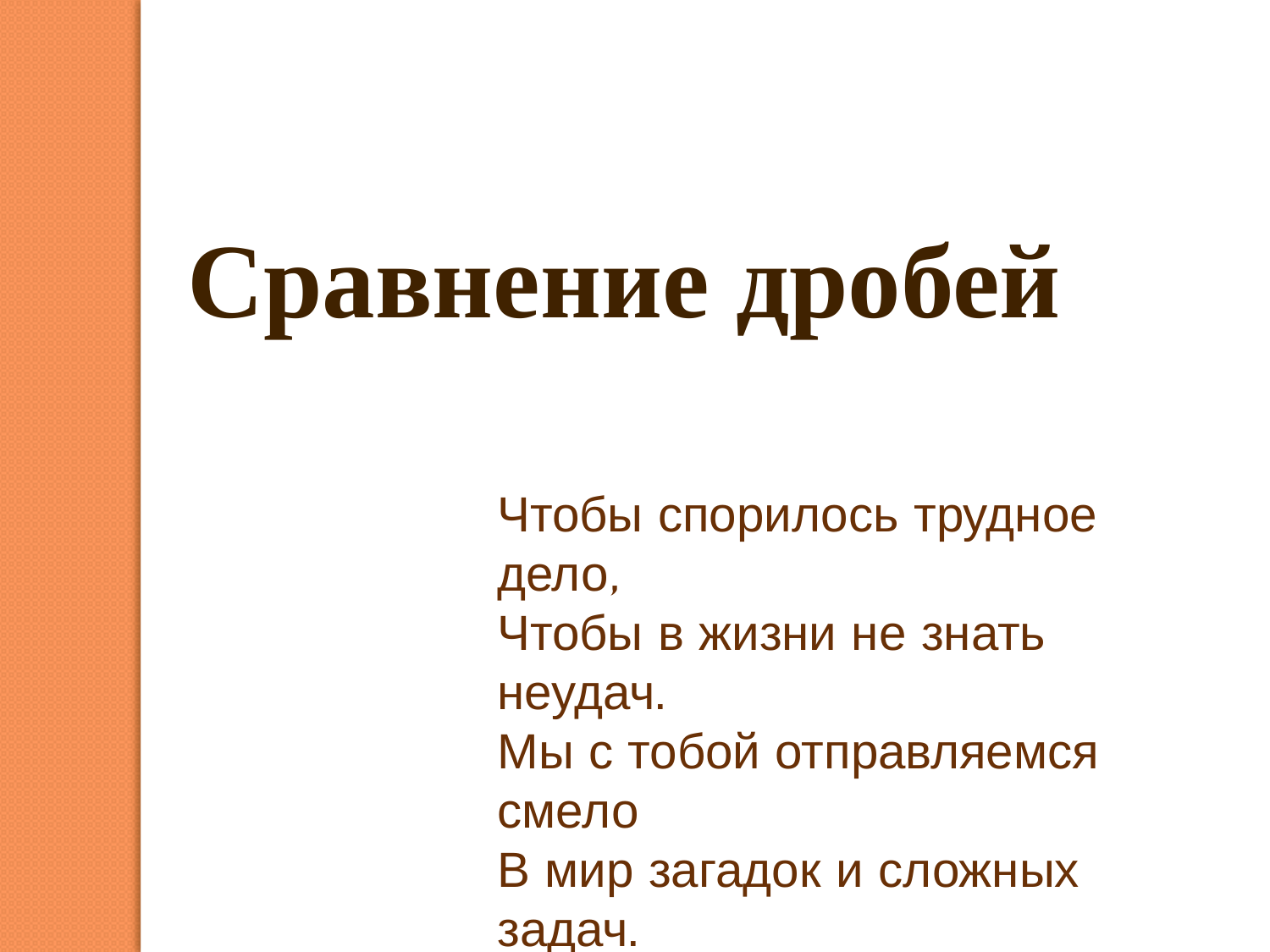

Сравнение дробей
Чтобы спорилось трудное дело,
Чтобы в жизни не знать неудач.
Мы с тобой отправляемся смело
В мир загадок и сложных задач.